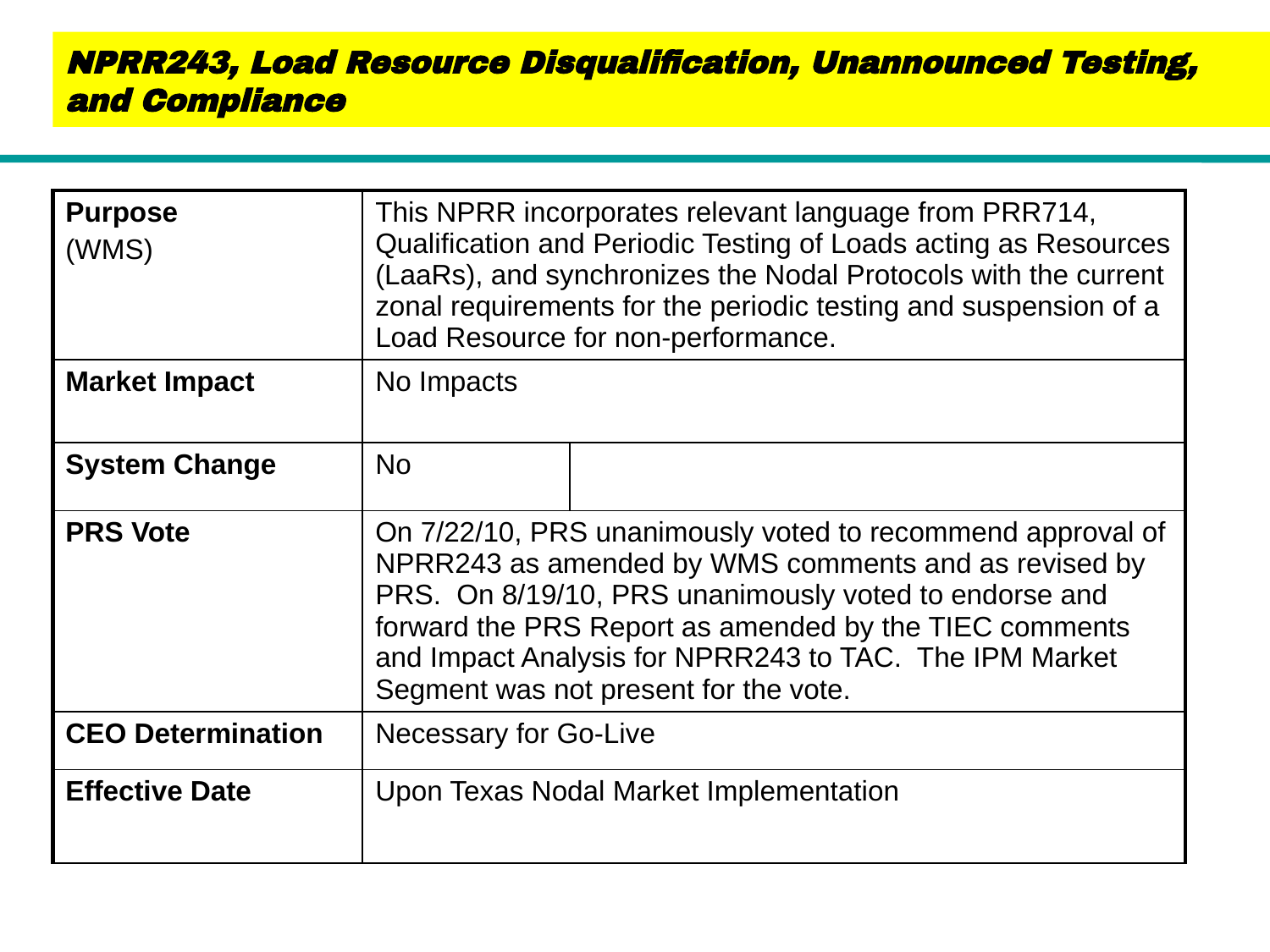

NPRR243, Load Resource Disqualification, Unannounced Testing, and Compliance
| Purpose (WMS) | This NPRR incorporates relevant language from PRR714, Qualification and Periodic Testing of Loads acting as Resources (LaaRs), and synchronizes the Nodal Protocols with the current zonal requirements for the periodic testing and suspension of a Load Resource for non-performance. |  |
| --- | --- | --- |
| Market Impact | No Impacts |  |
| System Change | No |  |
| PRS Vote | On 7/22/10, PRS unanimously voted to recommend approval of NPRR243 as amended by WMS comments and as revised by PRS. On 8/19/10, PRS unanimously voted to endorse and forward the PRS Report as amended by the TIEC comments and Impact Analysis for NPRR243 to TAC. The IPM Market Segment was not present for the vote. |  |
| CEO Determination | Necessary for Go-Live |  |
| Effective Date | Upon Texas Nodal Market Implementation |  |